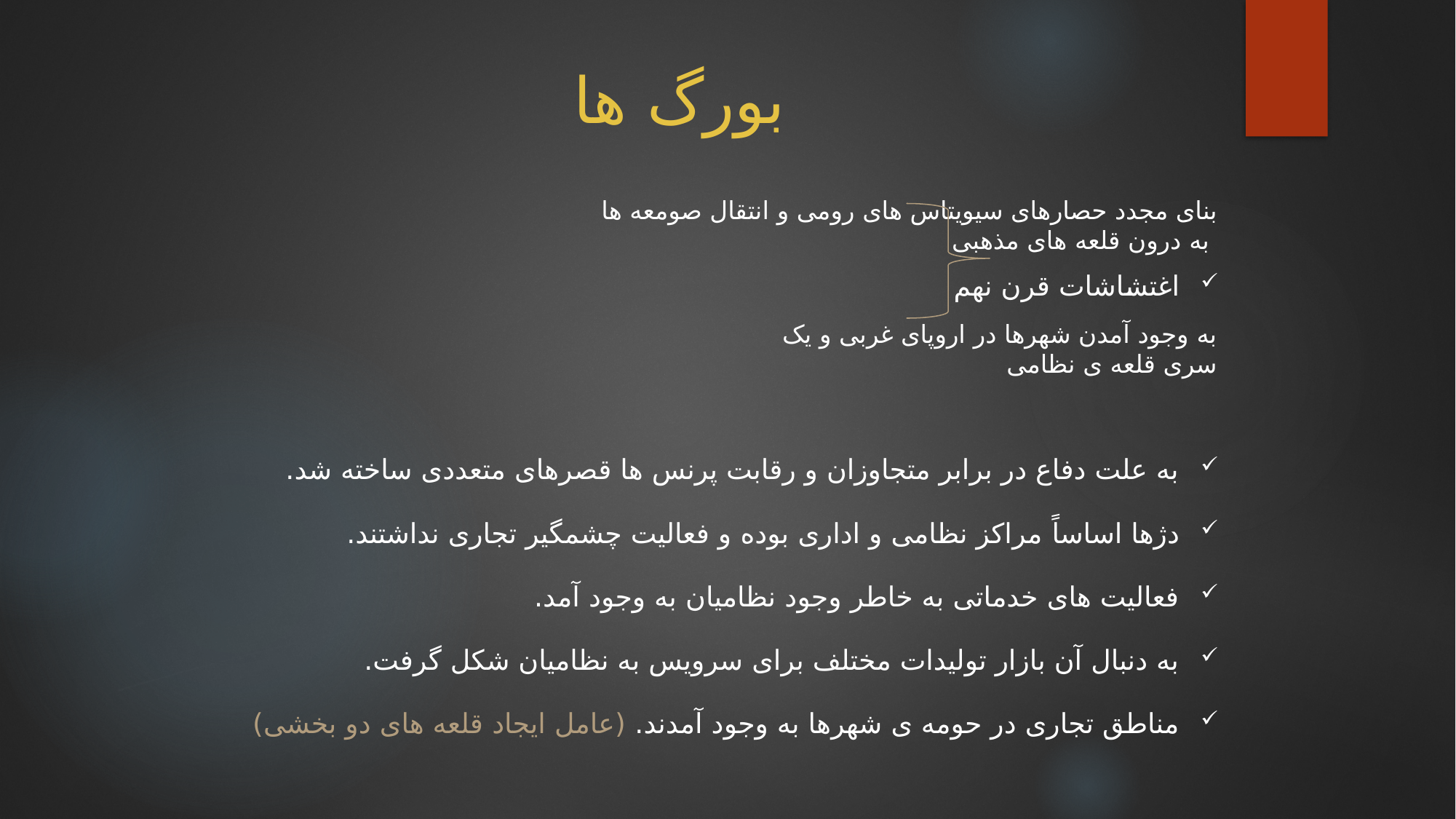

# بورگ ها
                                                      بنای مجدد حصارهای سیویتاس های رومی و انتقال صومعه ها به درون قلعه های مذهبی
اغتشاشات قرن نهم
                                                                        به وجود آمدن شهرها در اروپای غربی و یک سری قلعه ی نظامی

به علت دفاع در برابر متجاوزان و رقابت پرنس ها قصرهای متعددی ساخته شد.
دژها اساساً مراکز نظامی و اداری بوده و فعالیت چشمگیر تجاری نداشتند.
فعالیت های خدماتی به خاطر وجود نظامیان به وجود آمد.
به دنبال آن بازار تولیدات مختلف برای سرویس به نظامیان شکل گرفت.
مناطق تجاری در حومه ی شهرها به وجود آمدند. (عامل ایجاد قلعه های دو بخشی)